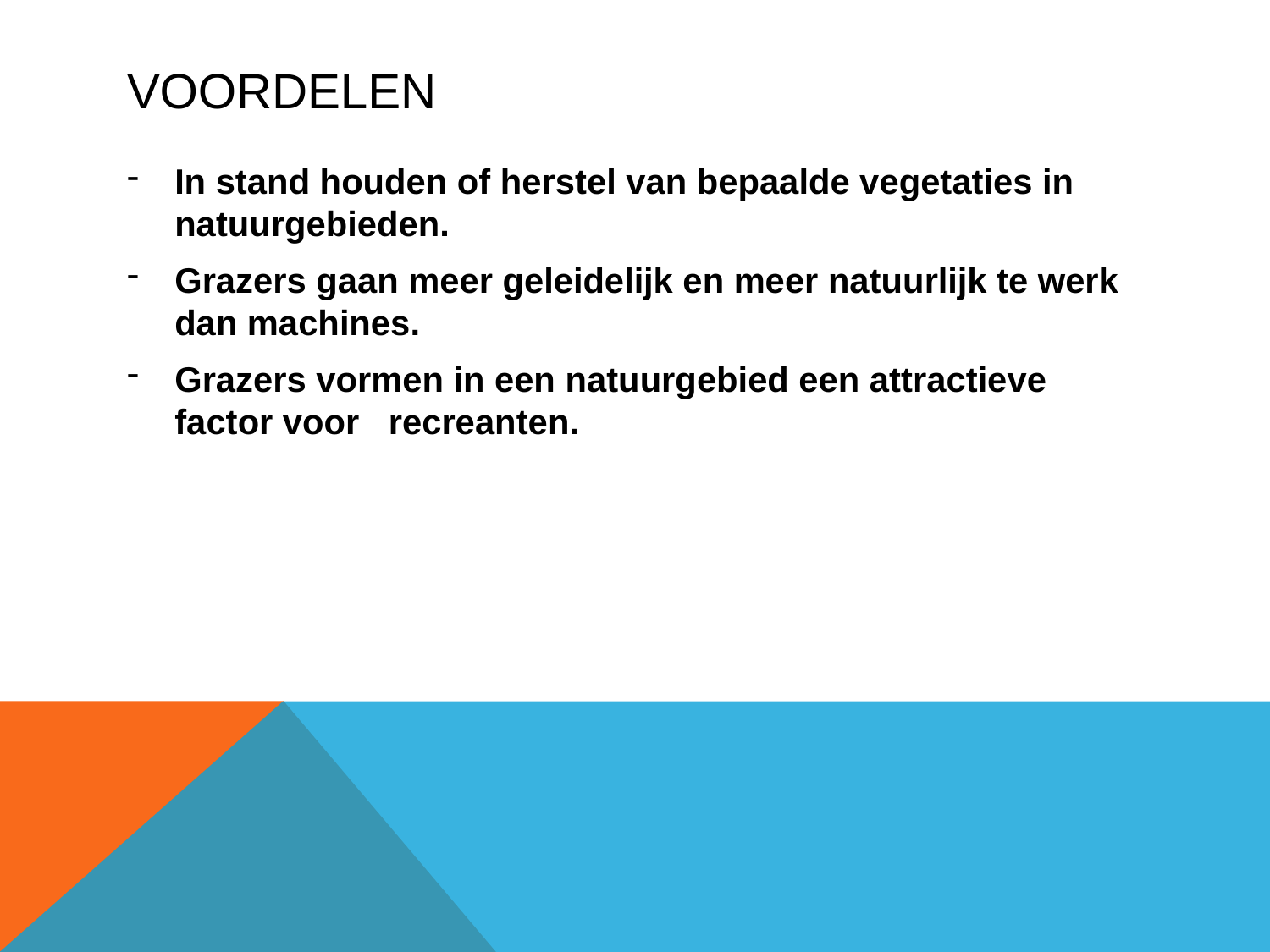

# Voordelen
In stand houden of herstel van bepaalde vegetaties in natuurgebieden.
Grazers gaan meer geleidelijk en meer natuurlijk te werk dan machines.
Grazers vormen in een natuurgebied een attractieve factor voor   recreanten.